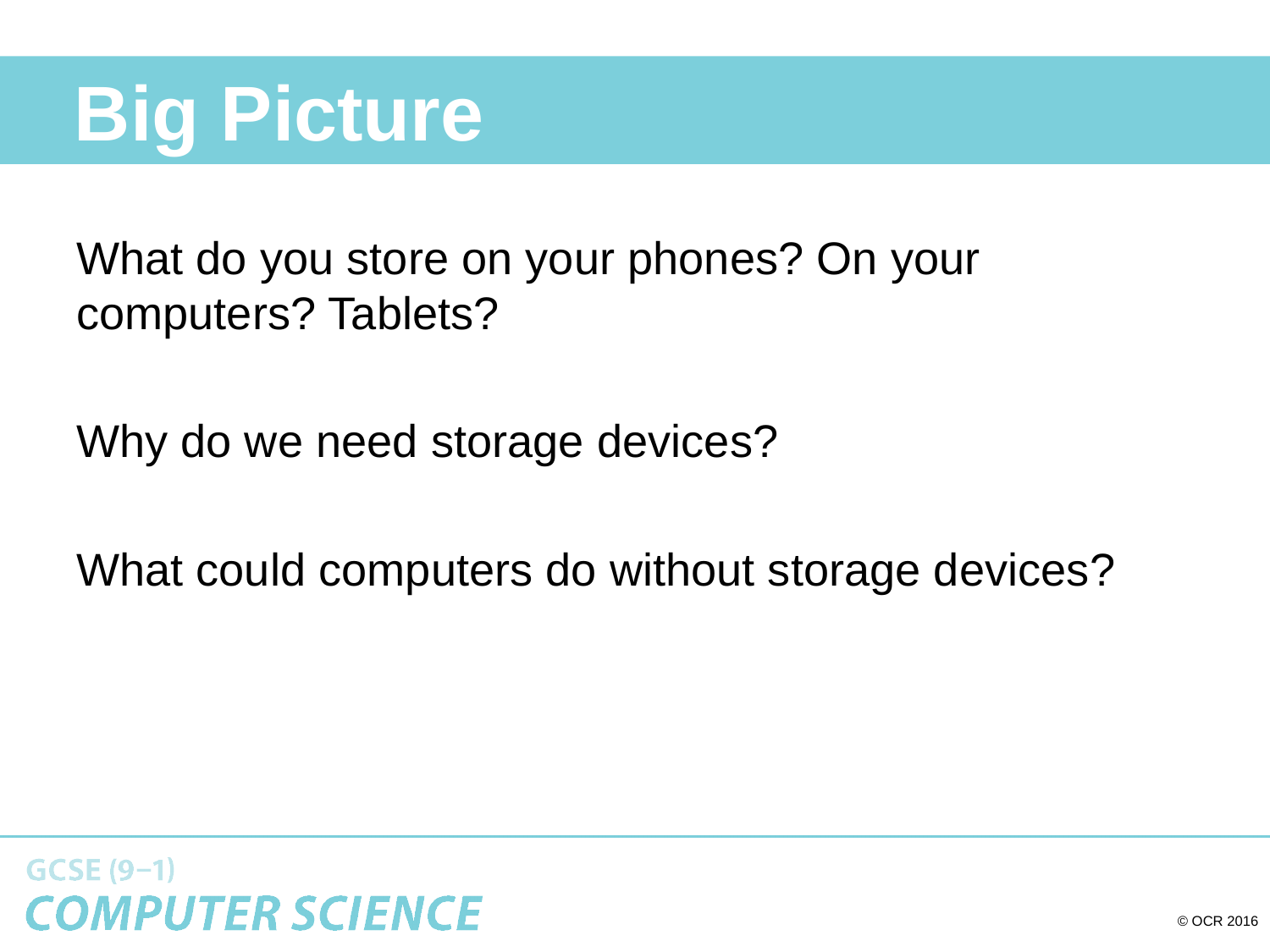

# Big Picture
What do you store on your phones? On your computers? Tablets?

Why do we need storage devices?

What could computers do without storage devices?